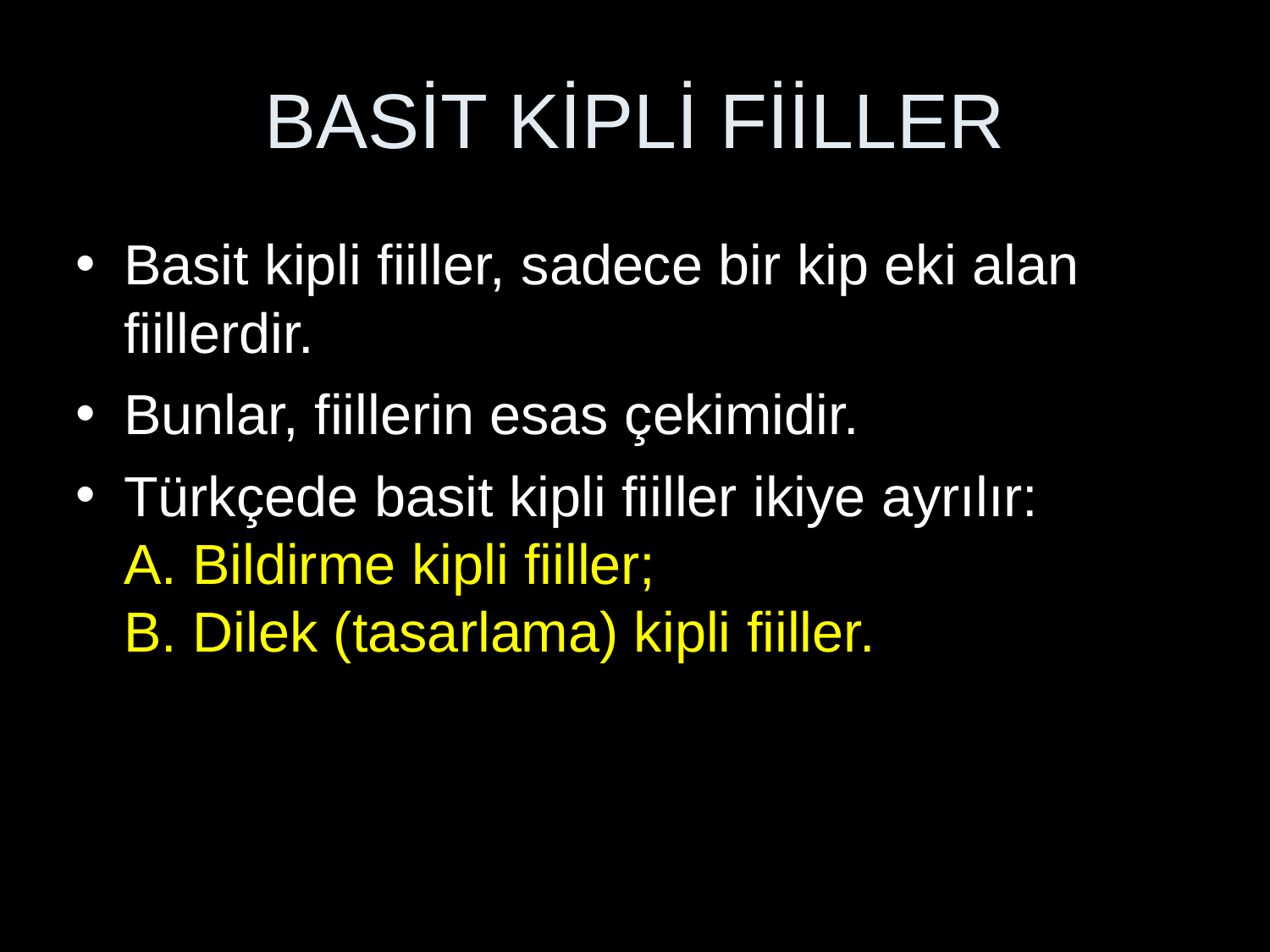

# BASİT KİPLİ FİİLLER
Basit kipli fiiller, sadece bir kip eki alan fiillerdir.
Bunlar, fiillerin esas çekimidir.
Türkçede basit kipli fiiller ikiye ayrılır:
A. Bildirme kipli fiiller;
B. Dilek (tasarlama) kipli fiiller.